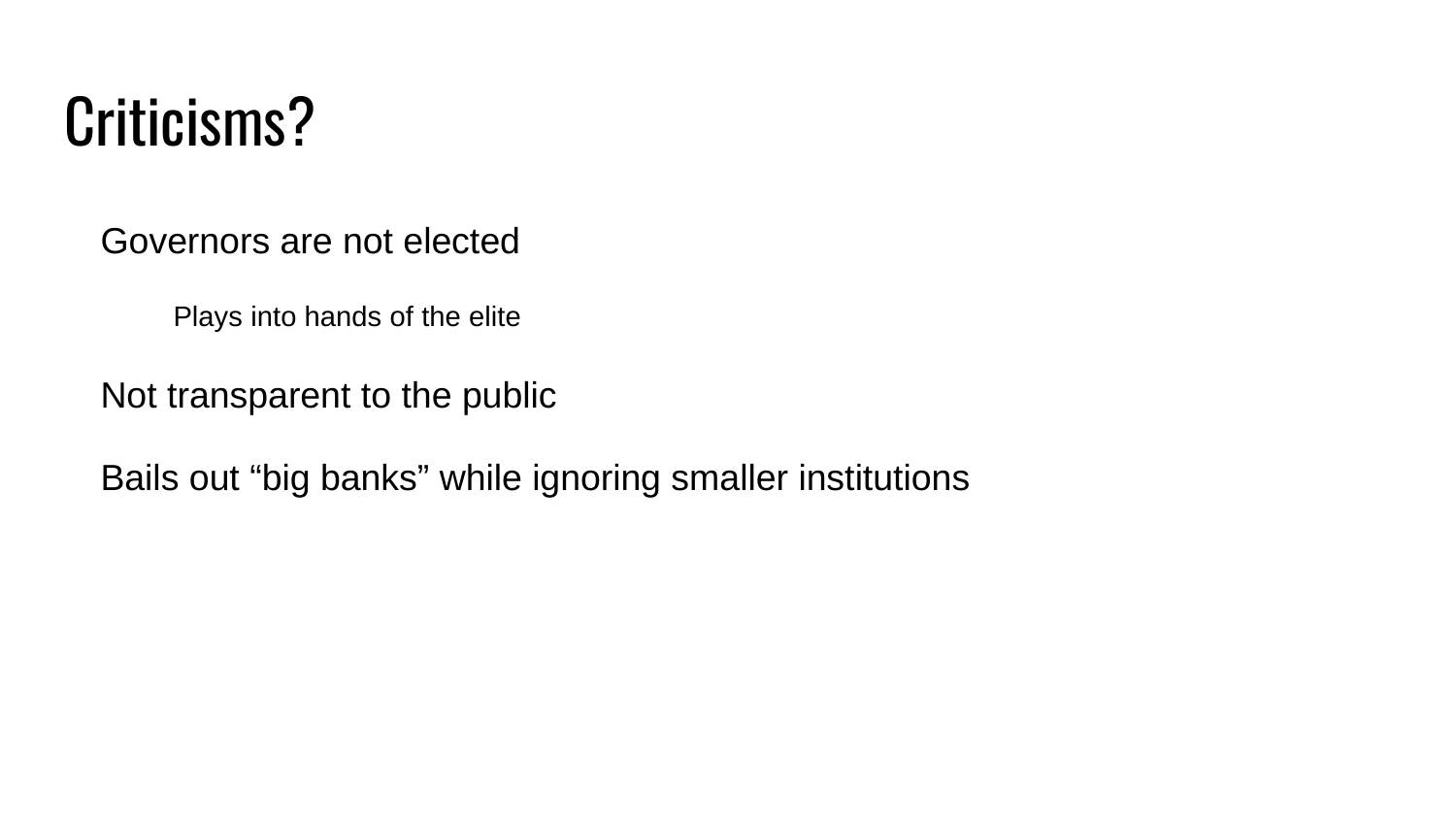

# Criticisms?
Governors are not elected
Plays into hands of the elite
Not transparent to the public
Bails out “big banks” while ignoring smaller institutions